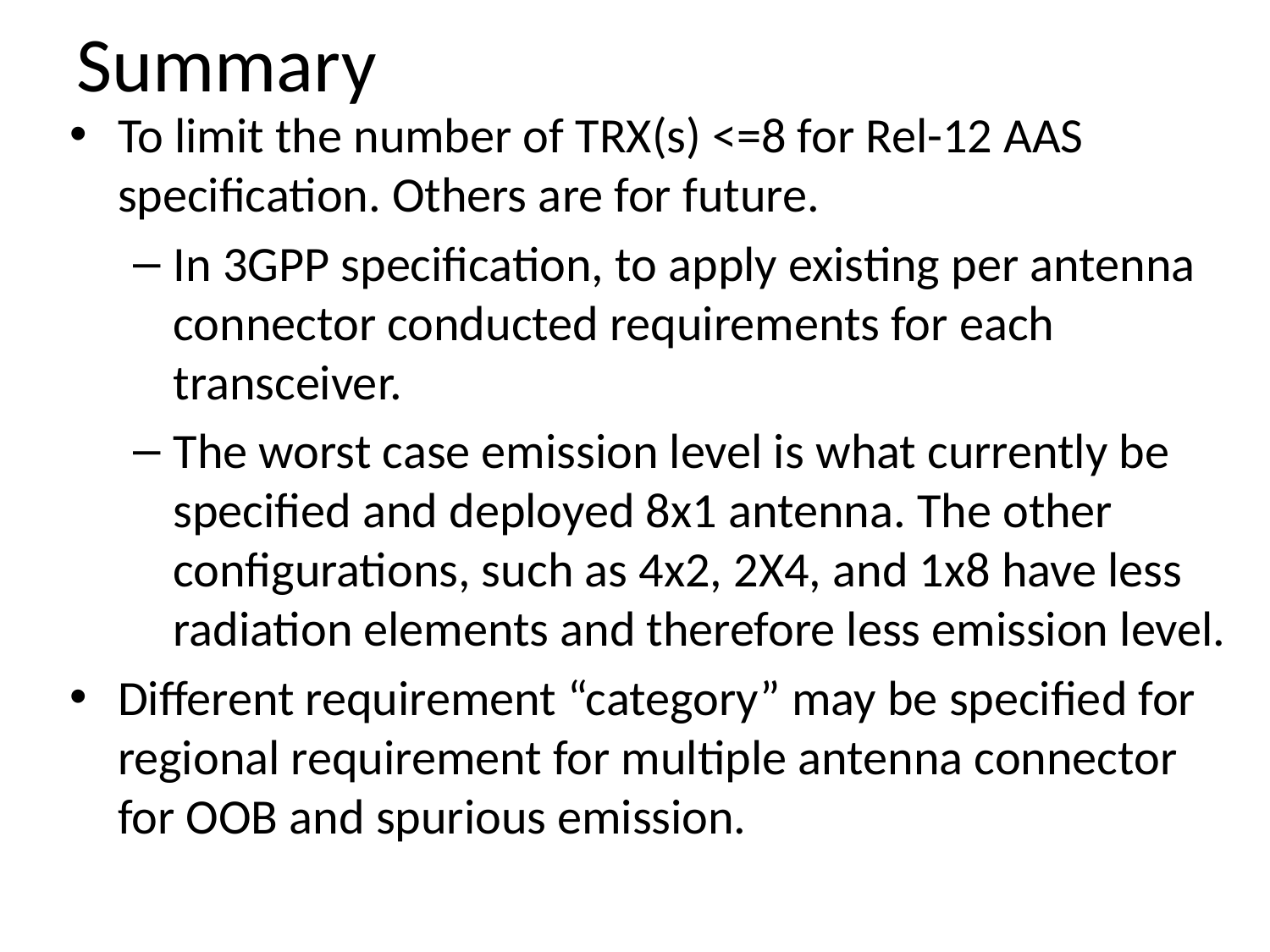

# Summary
To limit the number of TRX(s) <=8 for Rel-12 AAS specification. Others are for future.
In 3GPP specification, to apply existing per antenna connector conducted requirements for each transceiver.
The worst case emission level is what currently be specified and deployed 8x1 antenna. The other configurations, such as 4x2, 2X4, and 1x8 have less radiation elements and therefore less emission level.
Different requirement “category” may be specified for regional requirement for multiple antenna connector for OOB and spurious emission.